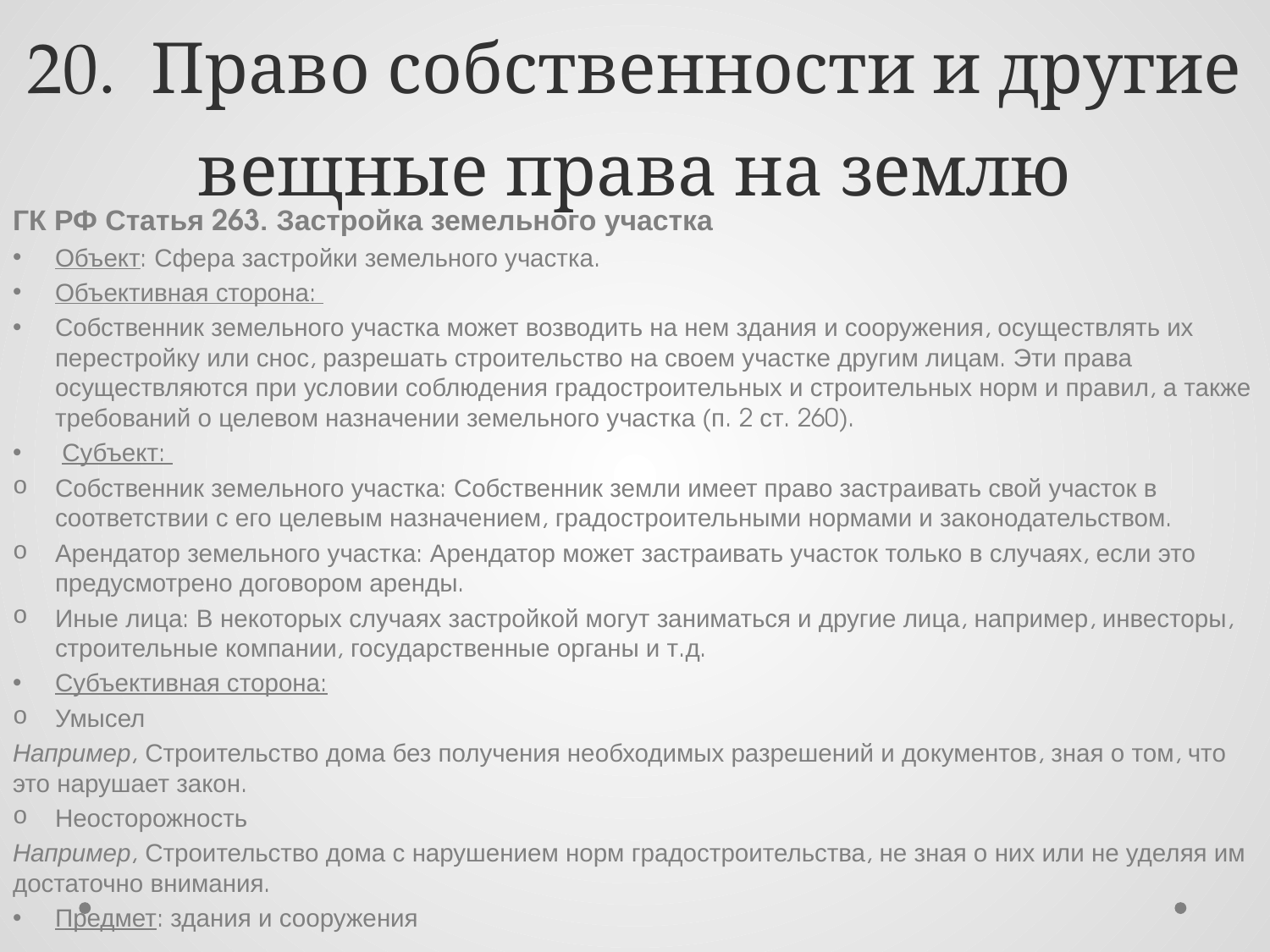

# 20.  Право собственности и другие вещные права на землю
ГК РФ Статья 263. Застройка земельного участка
Объект: Сфера застройки земельного участка.
Объективная сторона:
Собственник земельного участка может возводить на нем здания и сооружения, осуществлять их перестройку или снос, разрешать строительство на своем участке другим лицам. Эти права осуществляются при условии соблюдения градостроительных и строительных норм и правил, а также требований о целевом назначении земельного участка (п. 2 ст. 260).
 Субъект:
Собственник земельного участка: Собственник земли имеет право застраивать свой участок в соответствии с его целевым назначением, градостроительными нормами и законодательством.
Арендатор земельного участка: Арендатор может застраивать участок только в случаях, если это предусмотрено договором аренды.
Иные лица: В некоторых случаях застройкой могут заниматься и другие лица, например, инвесторы, строительные компании, государственные органы и т.д.
Субъективная сторона:
Умысел
Например, Строительство дома без получения необходимых разрешений и документов, зная о том, что это нарушает закон.
Неосторожность
Например, Строительство дома с нарушением норм градостроительства, не зная о них или не уделяя им достаточно внимания.
Предмет: здания и сооружения